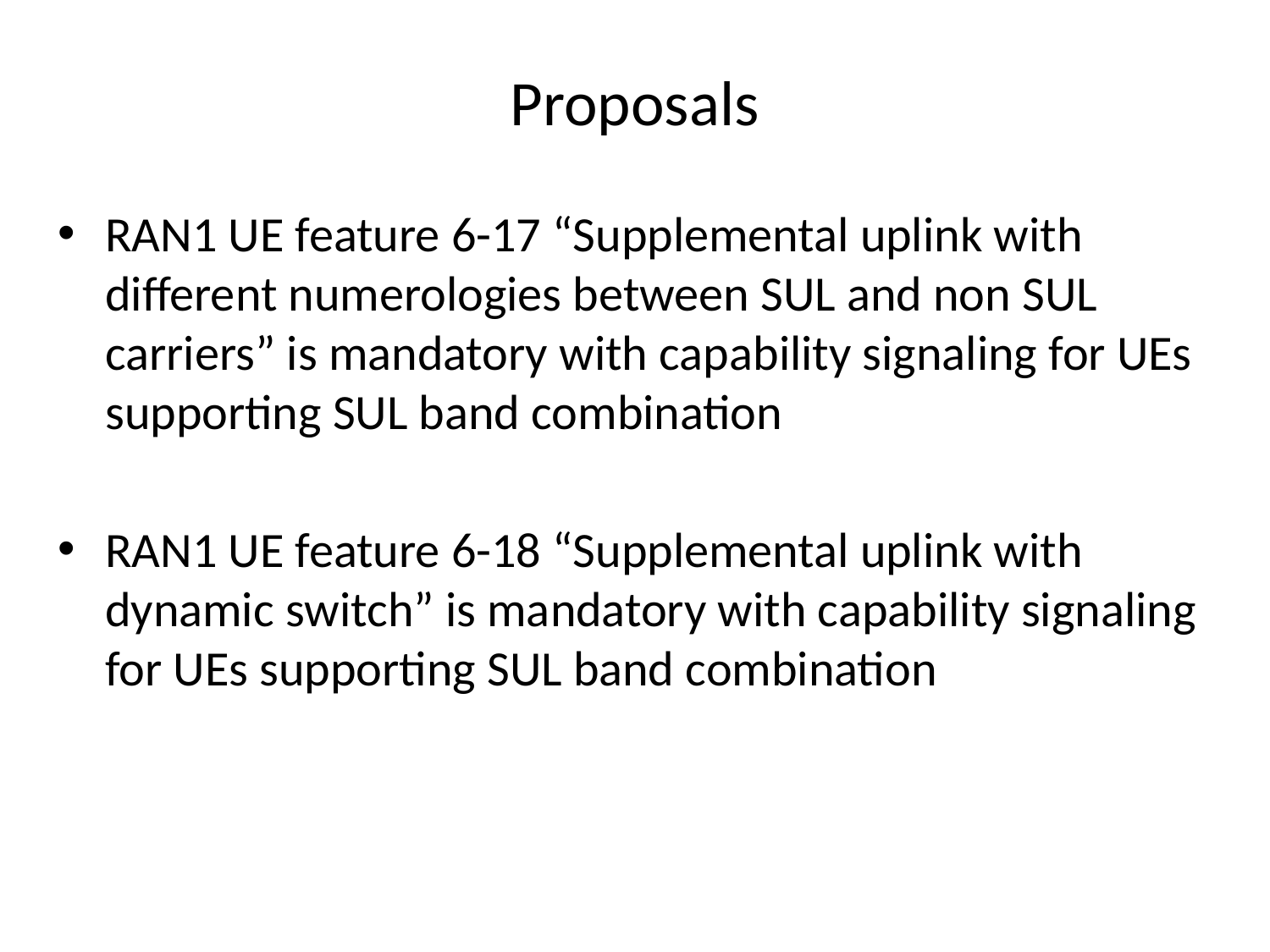

# Proposals
RAN1 UE feature 6-17 “Supplemental uplink with different numerologies between SUL and non SUL carriers” is mandatory with capability signaling for UEs supporting SUL band combination

RAN1 UE feature 6-18 “Supplemental uplink with dynamic switch” is mandatory with capability signaling for UEs supporting SUL band combination